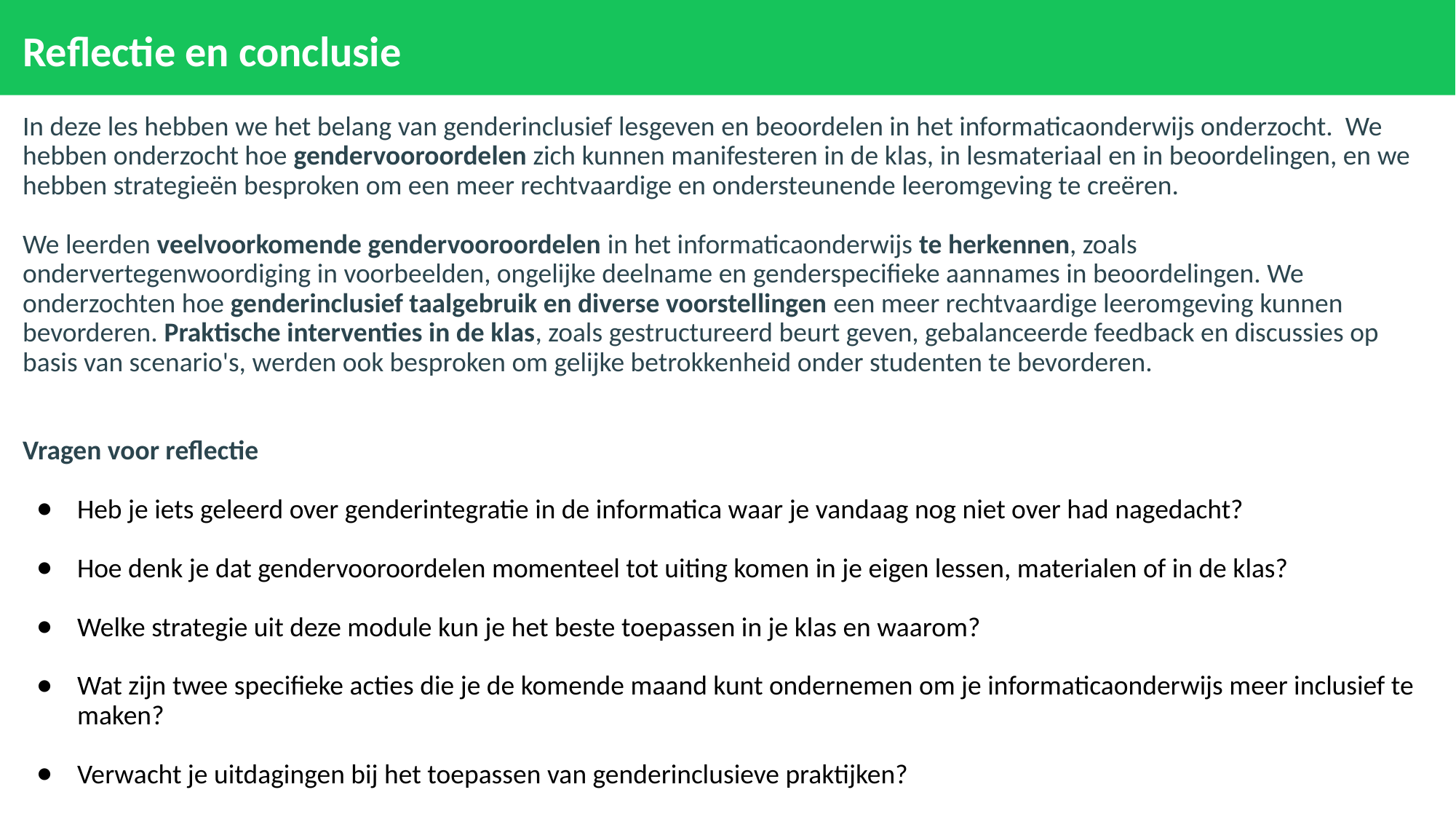

# Reflectie en conclusie
In deze les hebben we het belang van genderinclusief lesgeven en beoordelen in het informaticaonderwijs onderzocht.  We hebben onderzocht hoe gendervooroordelen zich kunnen manifesteren in de klas, in lesmateriaal en in beoordelingen, en we hebben strategieën besproken om een meer rechtvaardige en ondersteunende leeromgeving te creëren.

We leerden veelvoorkomende gendervooroordelen in het informaticaonderwijs te herkennen, zoals ondervertegenwoordiging in voorbeelden, ongelijke deelname en genderspecifieke aannames in beoordelingen. We onderzochten hoe genderinclusief taalgebruik en diverse voorstellingen een meer rechtvaardige leeromgeving kunnen bevorderen. Praktische interventies in de klas, zoals gestructureerd beurt geven, gebalanceerde feedback en discussies op basis van scenario's, werden ook besproken om gelijke betrokkenheid onder studenten te bevorderen.

Vragen voor reflectie
Heb je iets geleerd over genderintegratie in de informatica waar je vandaag nog niet over had nagedacht?
Hoe denk je dat gendervooroordelen momenteel tot uiting komen in je eigen lessen, materialen of in de klas?
Welke strategie uit deze module kun je het beste toepassen in je klas en waarom?
Wat zijn twee specifieke acties die je de komende maand kunt ondernemen om je informaticaonderwijs meer inclusief te maken?
Verwacht je uitdagingen bij het toepassen van genderinclusieve praktijken?